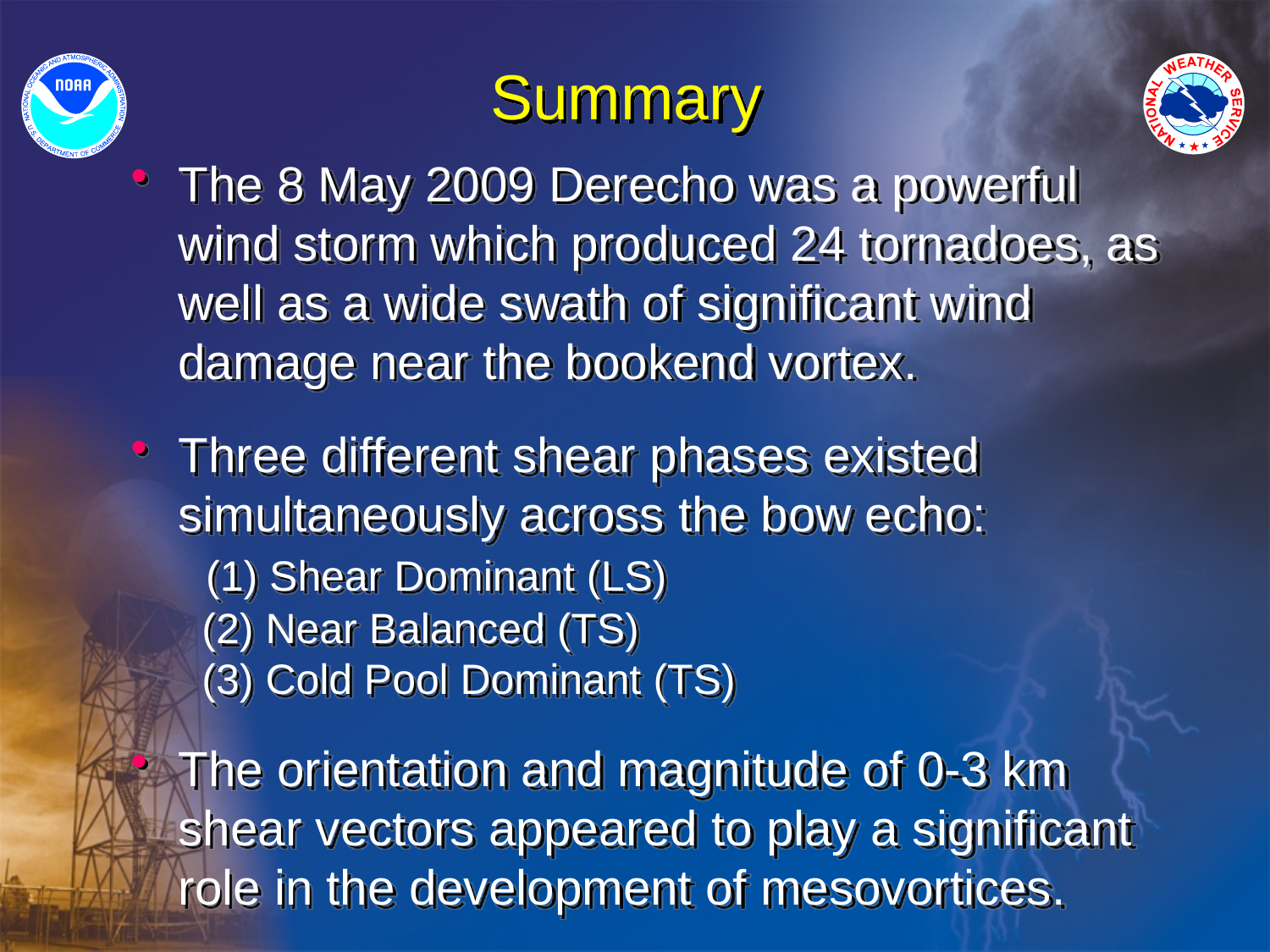

# Summary
The 8 May 2009 Derecho was a powerful wind storm which produced 24 tornadoes, as well as a wide swath of significant wind damage near the bookend vortex.
Three different shear phases existed simultaneously across the bow echo:
  (1) Shear Dominant (LS)
  (2) Near Balanced (TS)
  (3) Cold Pool Dominant (TS)
The orientation and magnitude of 0-3 km shear vectors appeared to play a significant role in the development of mesovortices.